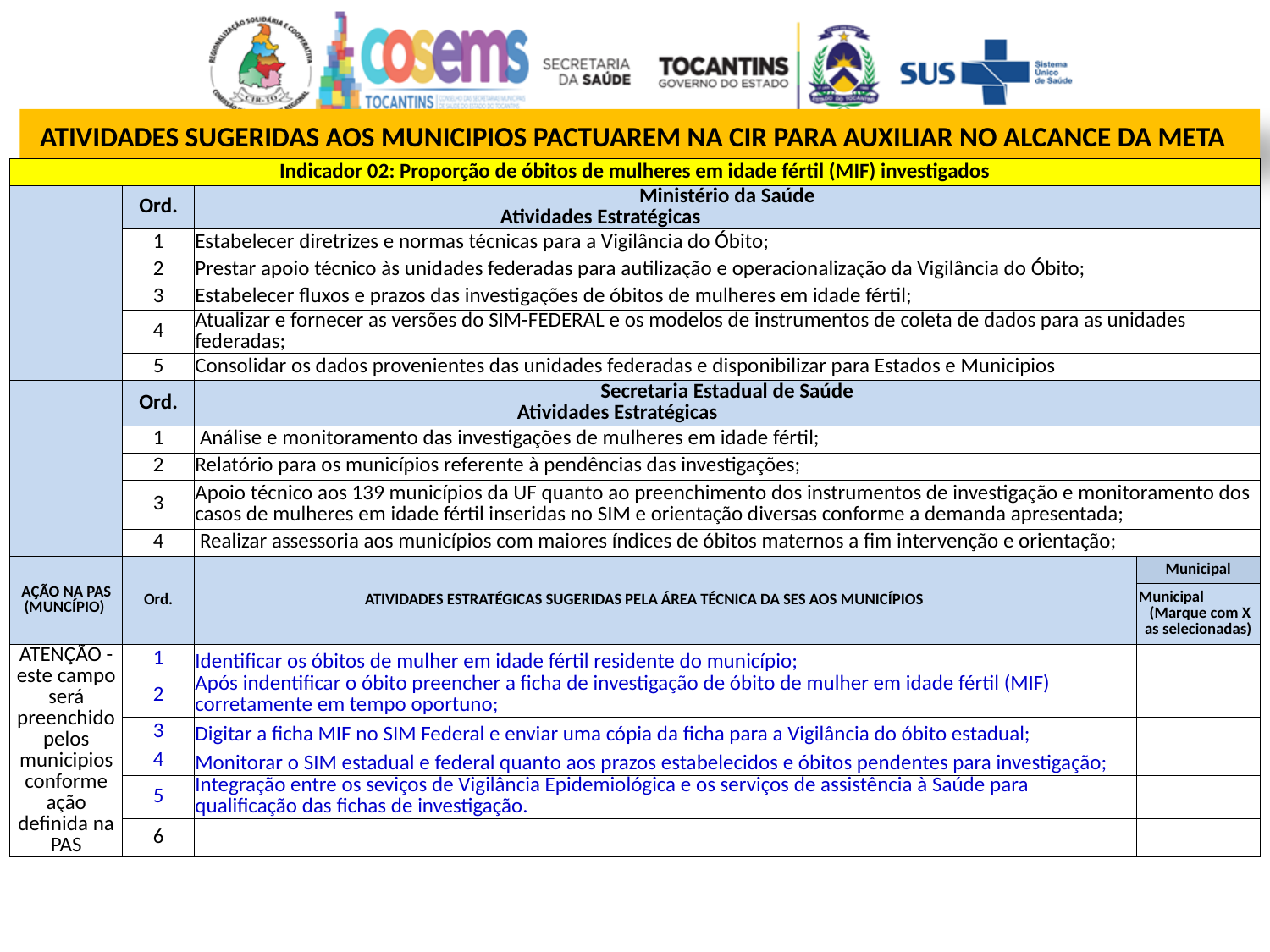

ATIVIDADES SUGERIDAS AOS MUNICIPIOS PACTUAREM NA CIR PARA AUXILIAR NO ALCANCE DA META
| Indicador 02: Proporção de óbitos de mulheres em idade fértil (MIF) investigados |  |  |  |
| --- | --- | --- | --- |
|  | Ord. | Ministério da Saúde Atividades Estratégicas |  |
|  | 1 | Estabelecer diretrizes e normas técnicas para a Vigilância do Óbito; |  |
|  | 2 | Prestar apoio técnico às unidades federadas para autilização e operacionalização da Vigilância do Óbito; |  |
|  | 3 | Estabelecer fluxos e prazos das investigações de óbitos de mulheres em idade fértil; |  |
|  | 4 | Atualizar e fornecer as versões do SIM-FEDERAL e os modelos de instrumentos de coleta de dados para as unidades federadas; |  |
|  | 5 | Consolidar os dados provenientes das unidades federadas e disponibilizar para Estados e Municipios |  |
|  | Ord. | Secretaria Estadual de Saúde Atividades Estratégicas |  |
|  | 1 | Análise e monitoramento das investigações de mulheres em idade fértil; |  |
|  | 2 | Relatório para os municípios referente à pendências das investigações; |  |
|  | 3 | Apoio técnico aos 139 municípios da UF quanto ao preenchimento dos instrumentos de investigação e monitoramento dos casos de mulheres em idade fértil inseridas no SIM e orientação diversas conforme a demanda apresentada; |  |
|  | 4 | Realizar assessoria aos municípios com maiores índices de óbitos maternos a fim intervenção e orientação; |  |
| AÇÃO NA PAS (MUNCÍPIO) | Ord. | ATIVIDADES ESTRATÉGICAS SUGERIDAS PELA ÁREA TÉCNICA DA SES AOS MUNICÍPIOS | Municipal |
|  |  |  | Municipal (Marque com X as selecionadas) |
| ATENÇÃO -este campo será preenchido pelos municipios conforme ação definida na PAS | 1 | Identificar os óbitos de mulher em idade fértil residente do município; |  |
|  | 2 | Após indentificar o óbito preencher a ficha de investigação de óbito de mulher em idade fértil (MIF) corretamente em tempo oportuno; |  |
|  | 3 | Digitar a ficha MIF no SIM Federal e enviar uma cópia da ficha para a Vigilância do óbito estadual; |  |
|  | 4 | Monitorar o SIM estadual e federal quanto aos prazos estabelecidos e óbitos pendentes para investigação; |  |
|  | 5 | Integração entre os seviços de Vigilância Epidemiológica e os serviços de assistência à Saúde para qualificação das fichas de investigação. |  |
|  | 6 |  |  |